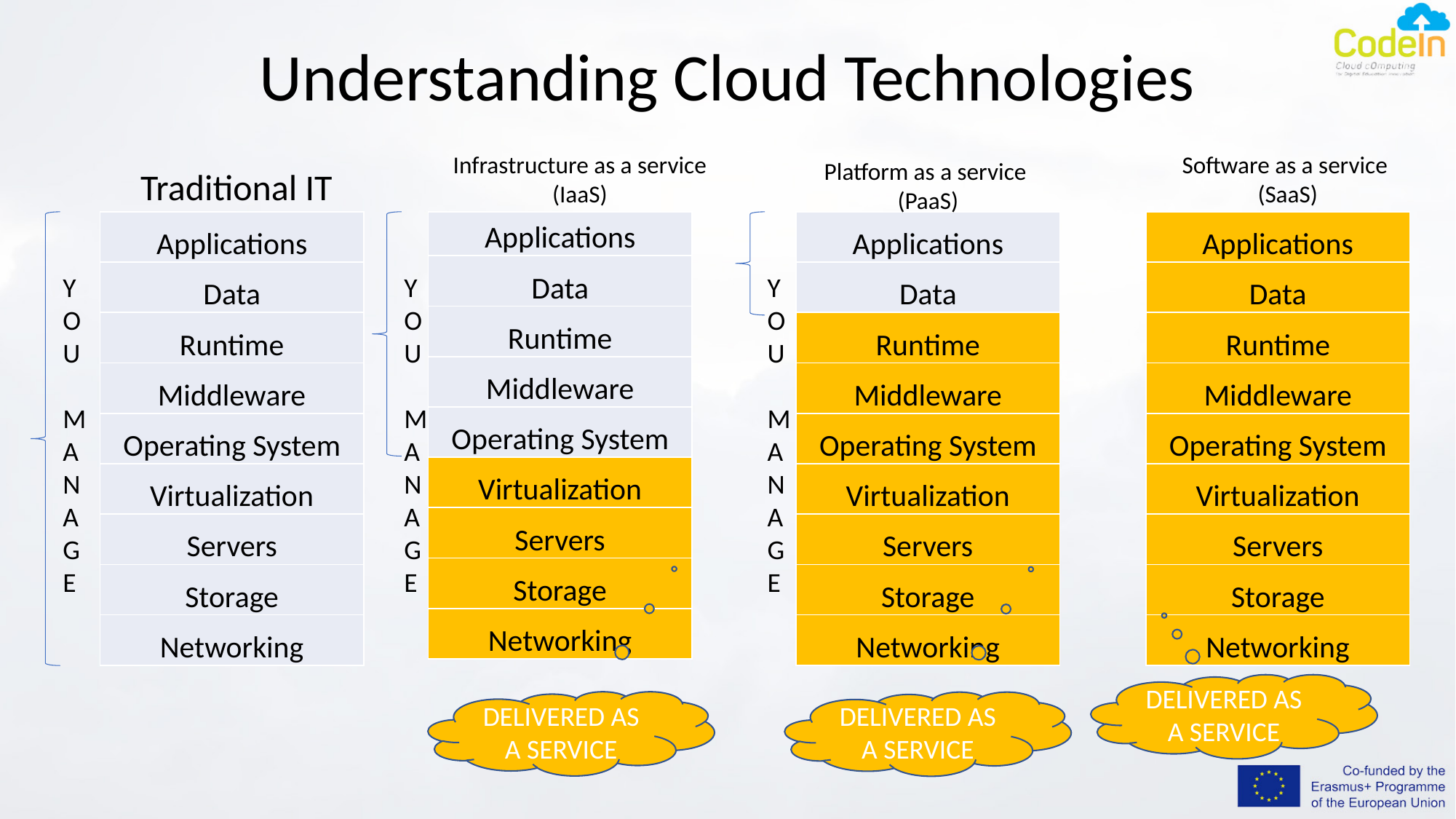

# Understanding Cloud Technologies
Infrastructure as a service (IaaS)
Software as a service
(SaaS)
Platform as a service
(PaaS)
Traditional IT

| Applications |
| --- |
| Data |
| Runtime |
| Middleware |
| Operating System |
| Virtualization |
| Servers |
| Storage |
| Networking |
| Applications |
| --- |
| Data |
| Runtime |
| Middleware |
| Operating System |
| Virtualization |
| Servers |
| Storage |
| Networking |
| Applications |
| --- |
| Data |
| Runtime |
| Middleware |
| Operating System |
| Virtualization |
| Servers |
| Storage |
| Networking |
| Applications |
| --- |
| Data |
| Runtime |
| Middleware |
| Operating System |
| Virtualization |
| Servers |
| Storage |
| Networking |

YOU

MANAGE
YOU

MANAGE
YOU

MANAGE
DELIVERED AS A SERVICE
DELIVERED AS A SERVICE
DELIVERED AS A SERVICE